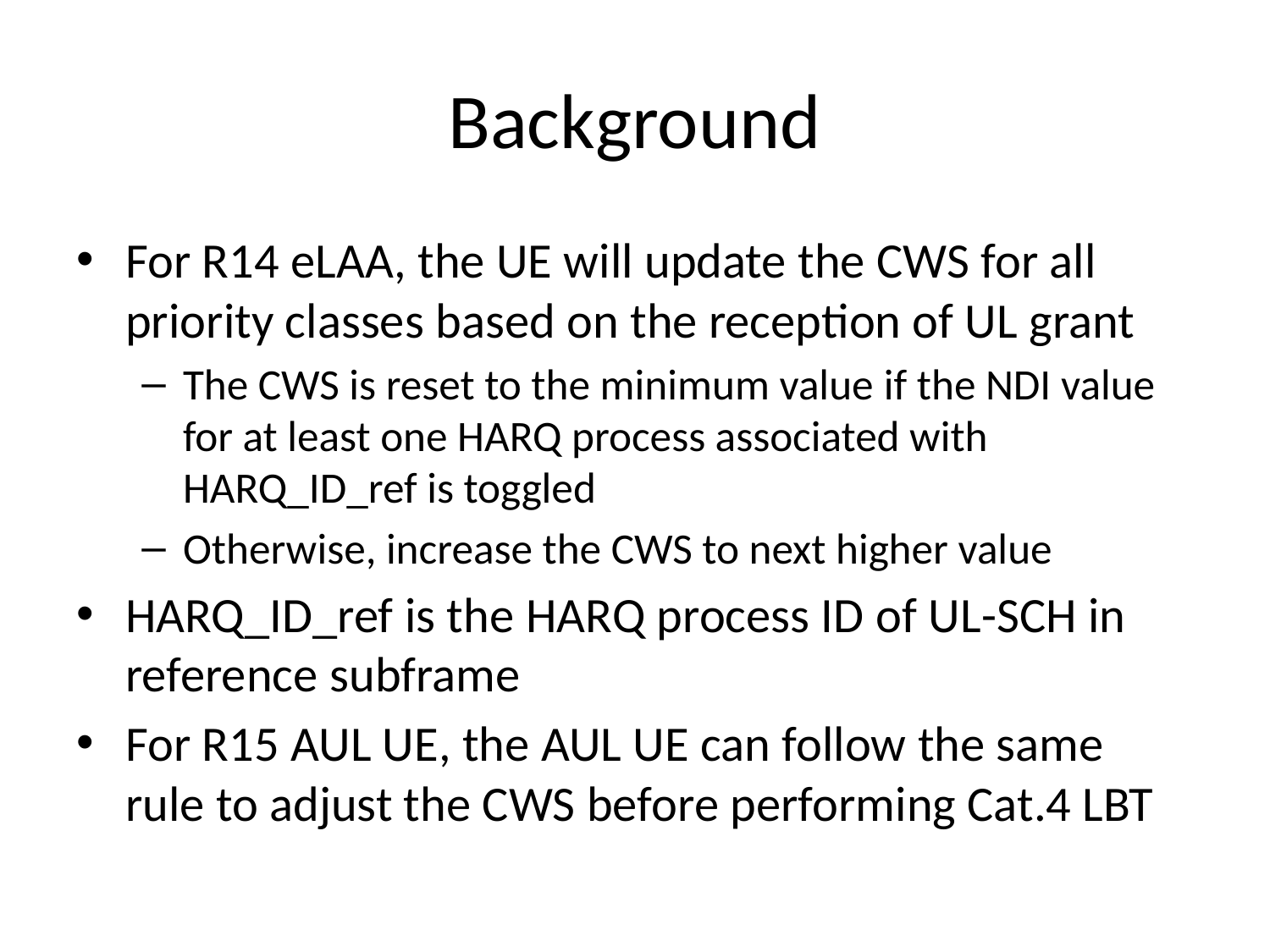

# Background
For R14 eLAA, the UE will update the CWS for all priority classes based on the reception of UL grant
The CWS is reset to the minimum value if the NDI value for at least one HARQ process associated with HARQ_ID_ref is toggled
Otherwise, increase the CWS to next higher value
HARQ_ID_ref is the HARQ process ID of UL-SCH in reference subframe
For R15 AUL UE, the AUL UE can follow the same rule to adjust the CWS before performing Cat.4 LBT